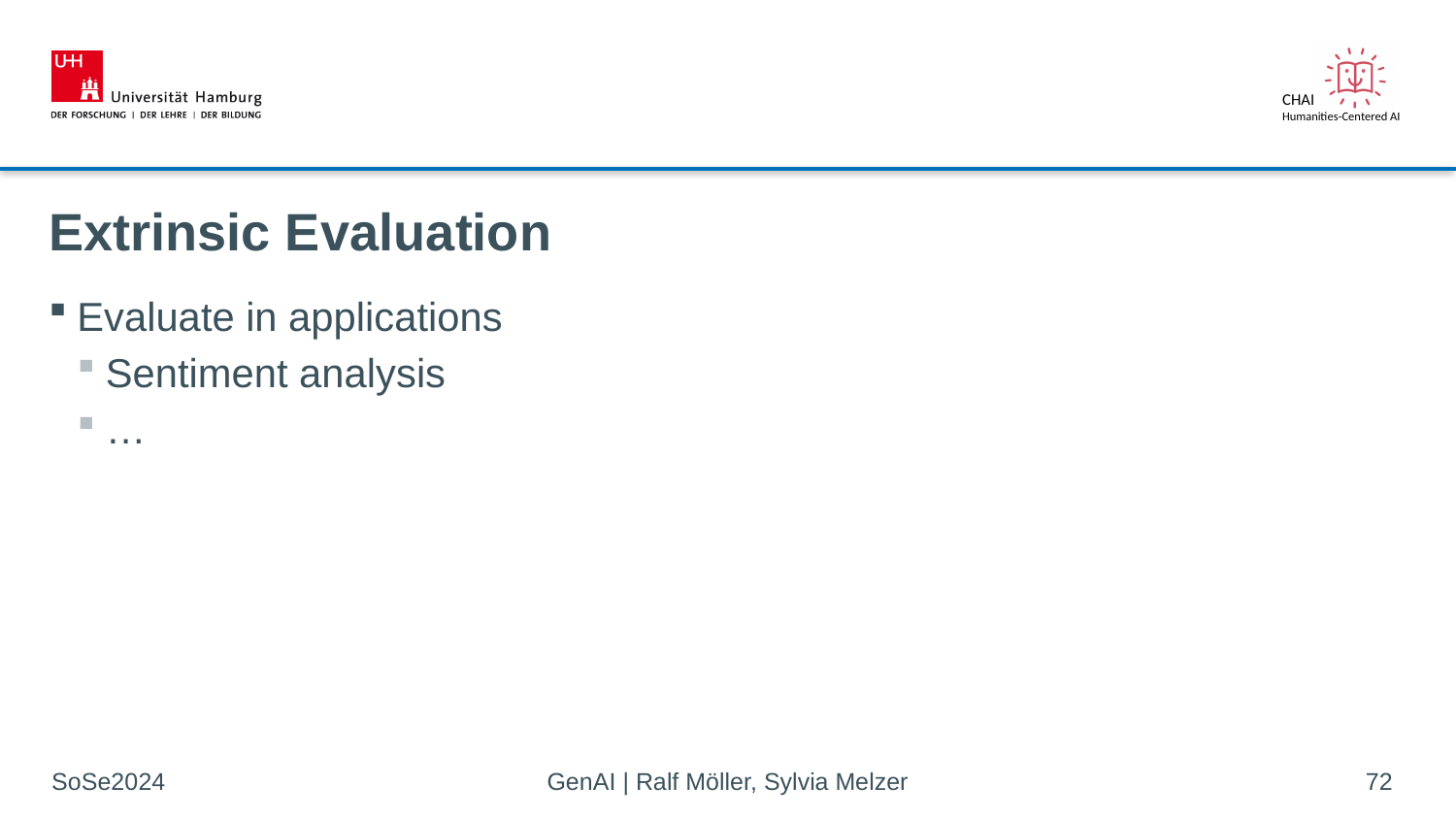

# Extrinsic Evaluation
Evaluate in applications
Sentiment analysis
…
SoSe2024
GenAI | Ralf Möller, Sylvia Melzer
72